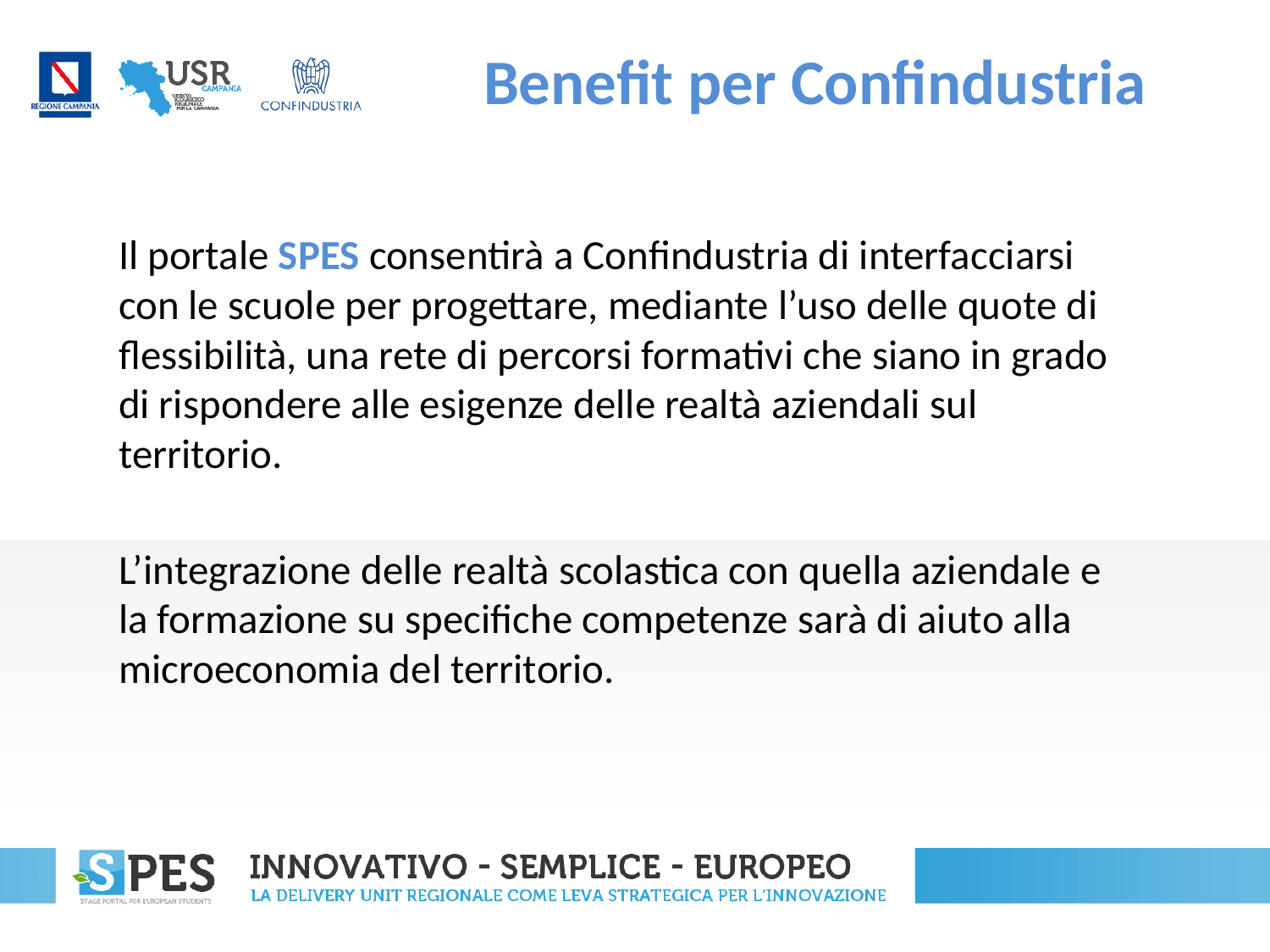

# Benefit per Confindustria
Il portale SPES consentirà a Confindustria di interfacciarsi con le scuole per progettare, mediante l’uso delle quote di flessibilità, una rete di percorsi formativi che siano in grado di rispondere alle esigenze delle realtà aziendali sul territorio.

L’integrazione delle realtà scolastica con quella aziendale e la formazione su specifiche competenze sarà di aiuto alla microeconomia del territorio.